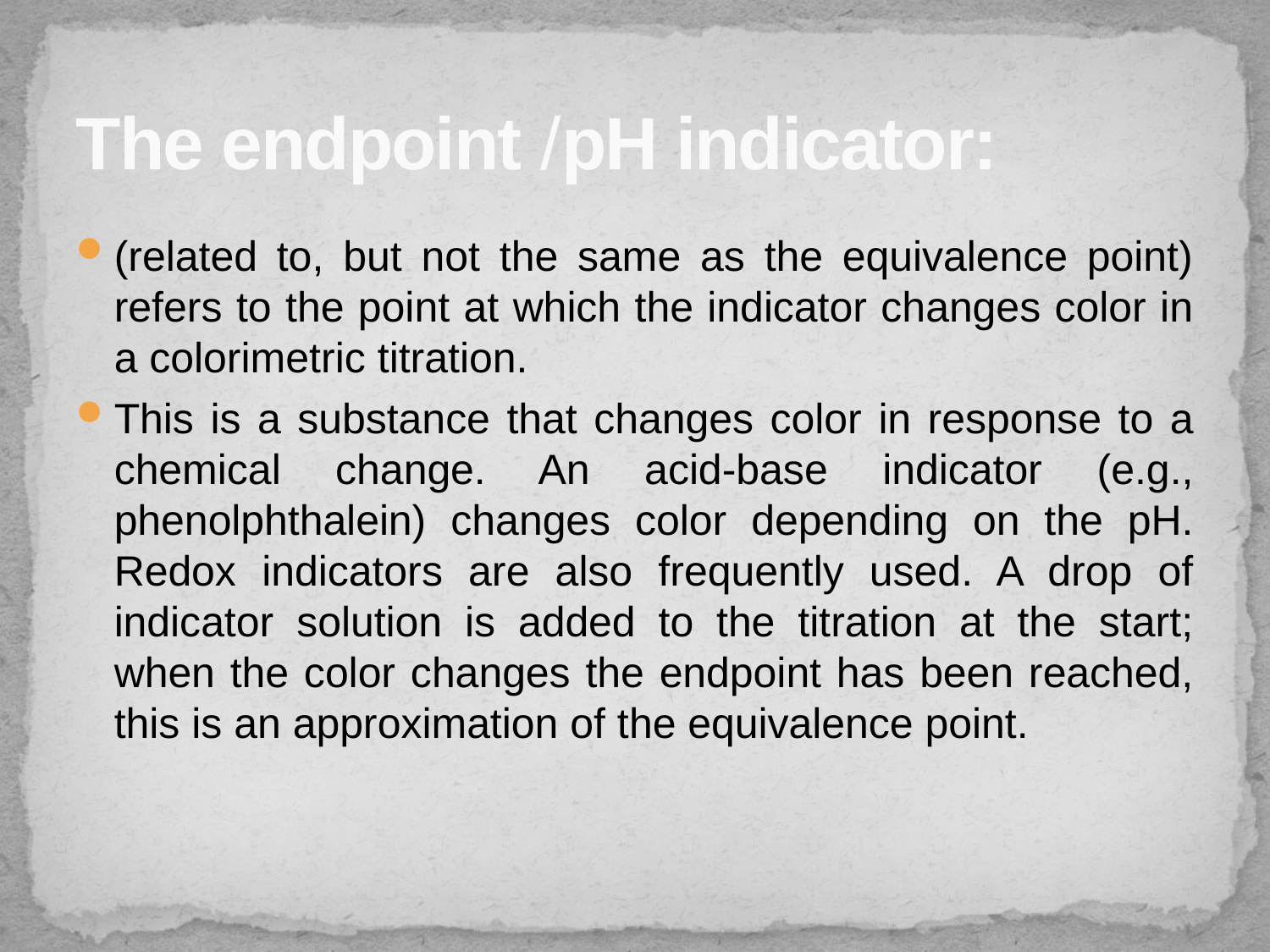

# The endpoint /pH indicator:
(related to, but not the same as the equivalence point) refers to the point at which the indicator changes color in a colorimetric titration.
This is a substance that changes color in response to a chemical change. An acid-base indicator (e.g., phenolphthalein) changes color depending on the pH. Redox indicators are also frequently used. A drop of indicator solution is added to the titration at the start; when the color changes the endpoint has been reached, this is an approximation of the equivalence point.